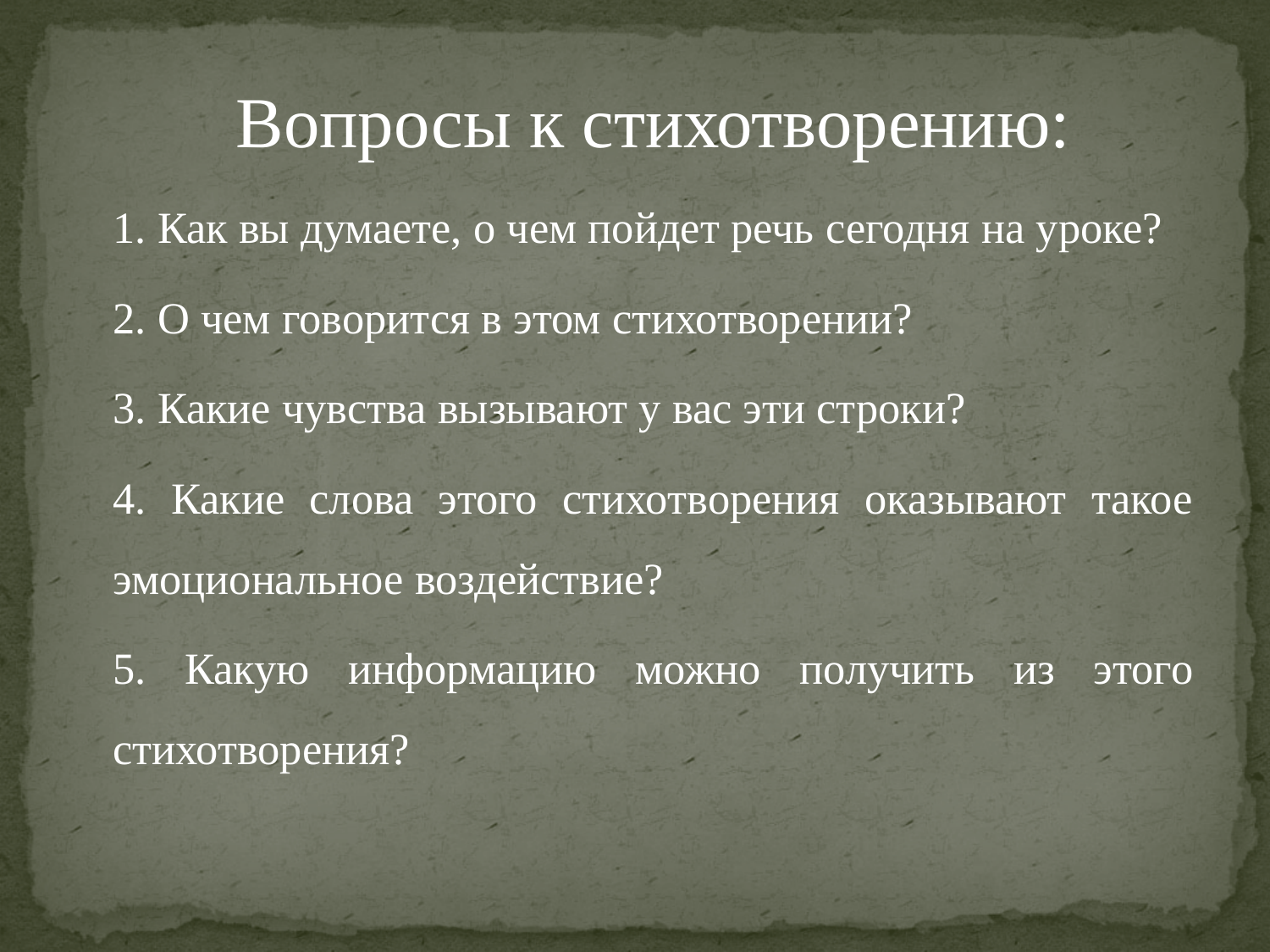

Вопросы к стихотворению:
1. Как вы думаете, о чем пойдет речь сегодня на уроке?
2. О чем говорится в этом стихотворении?
3. Какие чувства вызывают у вас эти строки?
4. Какие слова этого стихотворения оказывают такое эмоциональное воздействие?
5. Какую информацию можно получить из этого стихотворения?